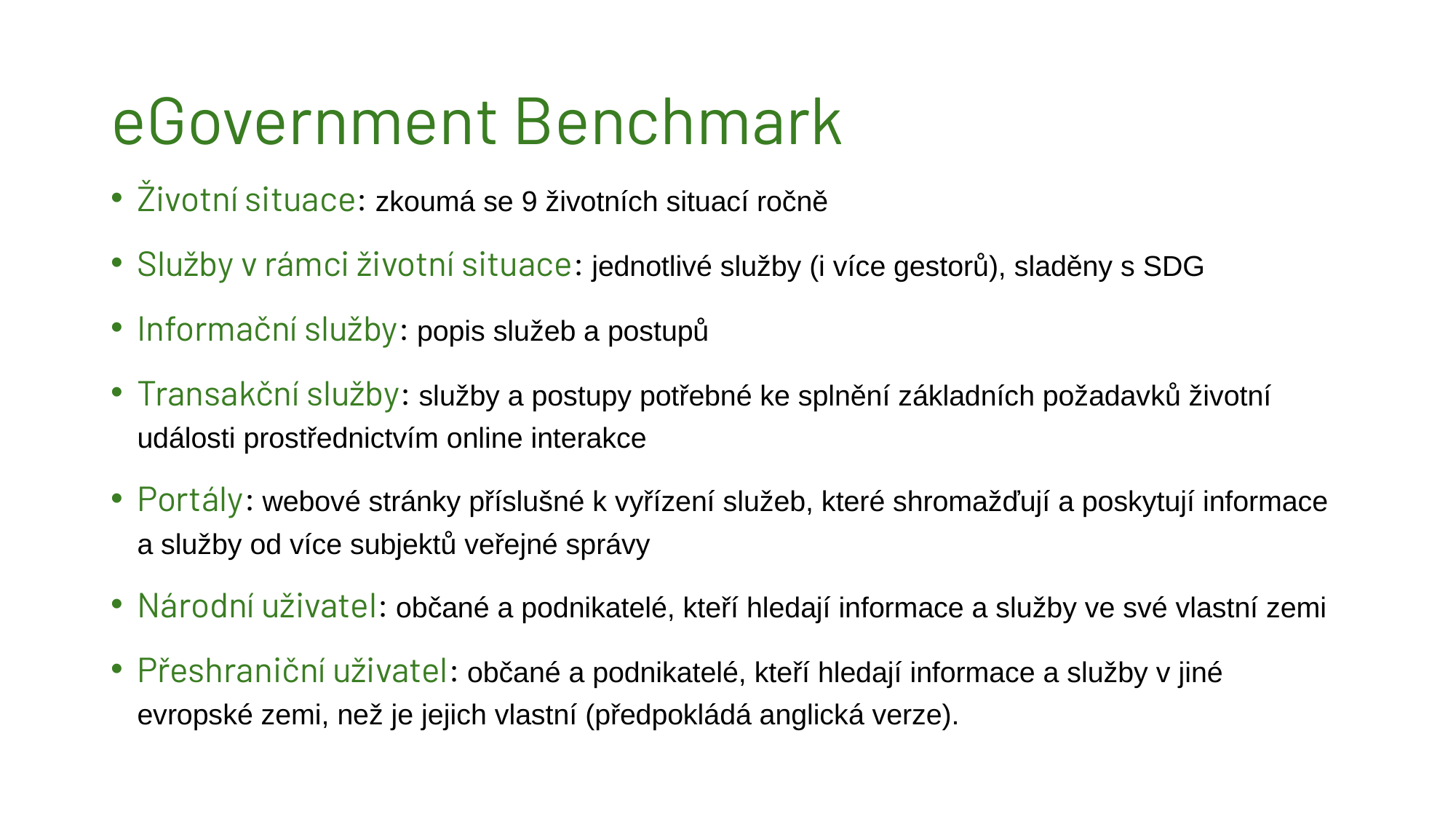

# eGovernment Benchmark
Životní situace: zkoumá se 9 životních situací ročně
Služby v rámci životní situace: jednotlivé služby (i více gestorů), sladěny s SDG
Informační služby: popis služeb a postupů
Transakční služby: služby a postupy potřebné ke splnění základních požadavků životní události prostřednictvím online interakce
Portály: webové stránky příslušné k vyřízení služeb, které shromažďují a poskytují informace a služby od více subjektů veřejné správy
Národní uživatel: občané a podnikatelé, kteří hledají informace a služby ve své vlastní zemi
Přeshraniční uživatel: občané a podnikatelé, kteří hledají informace a služby v jiné evropské zemi, než je jejich vlastní (předpokládá anglická verze).